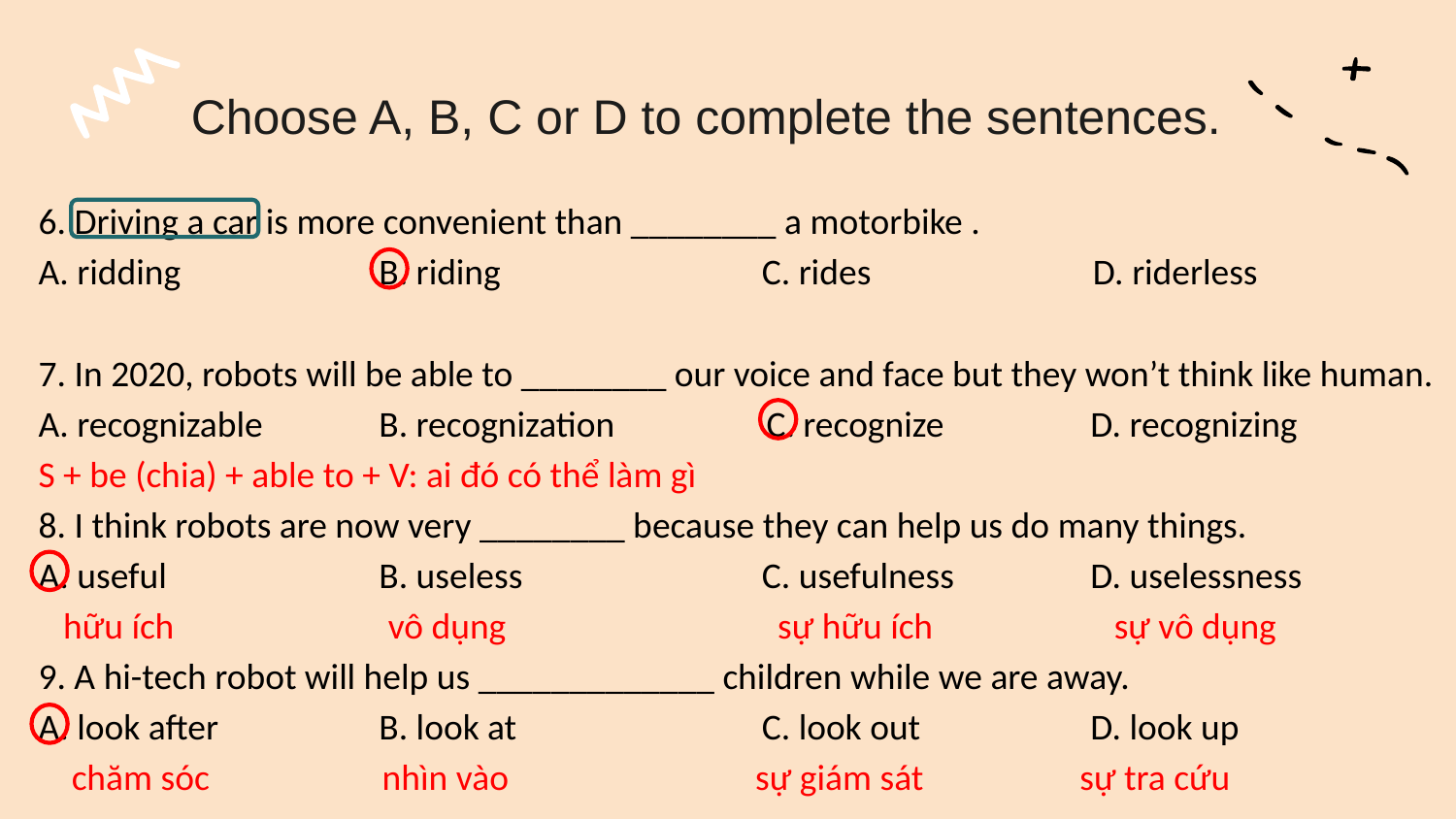

# Choose A, B, C or D to complete the sentences.

6. Driving a car is more convenient than ________ a motorbike .
A. ridding 	      B. riding	                          C. rides 	                      D. riderless

7. In 2020, robots will be able to ________ our voice and face but they won’t think like human.
A. recognizable	      B. recognization	C. recognize	    D. recognizing
S + be (chia) + able to + V: ai đó có thể làm gì
8. I think robots are now very ________ because they can help us do many things.
A. useful	      B. useless	                          C. usefulness	    D. uselessness
   hữu ích                          vô dụng                                 sự hữu ích                      sự vô dụng
9. A hi-tech robot will help us _____________ children while we are away.
A. look after	      B. look at 	                          C. look out	    D. look up
    chăm sóc                     nhìn vào                              sự giám sát                   sự tra cứu